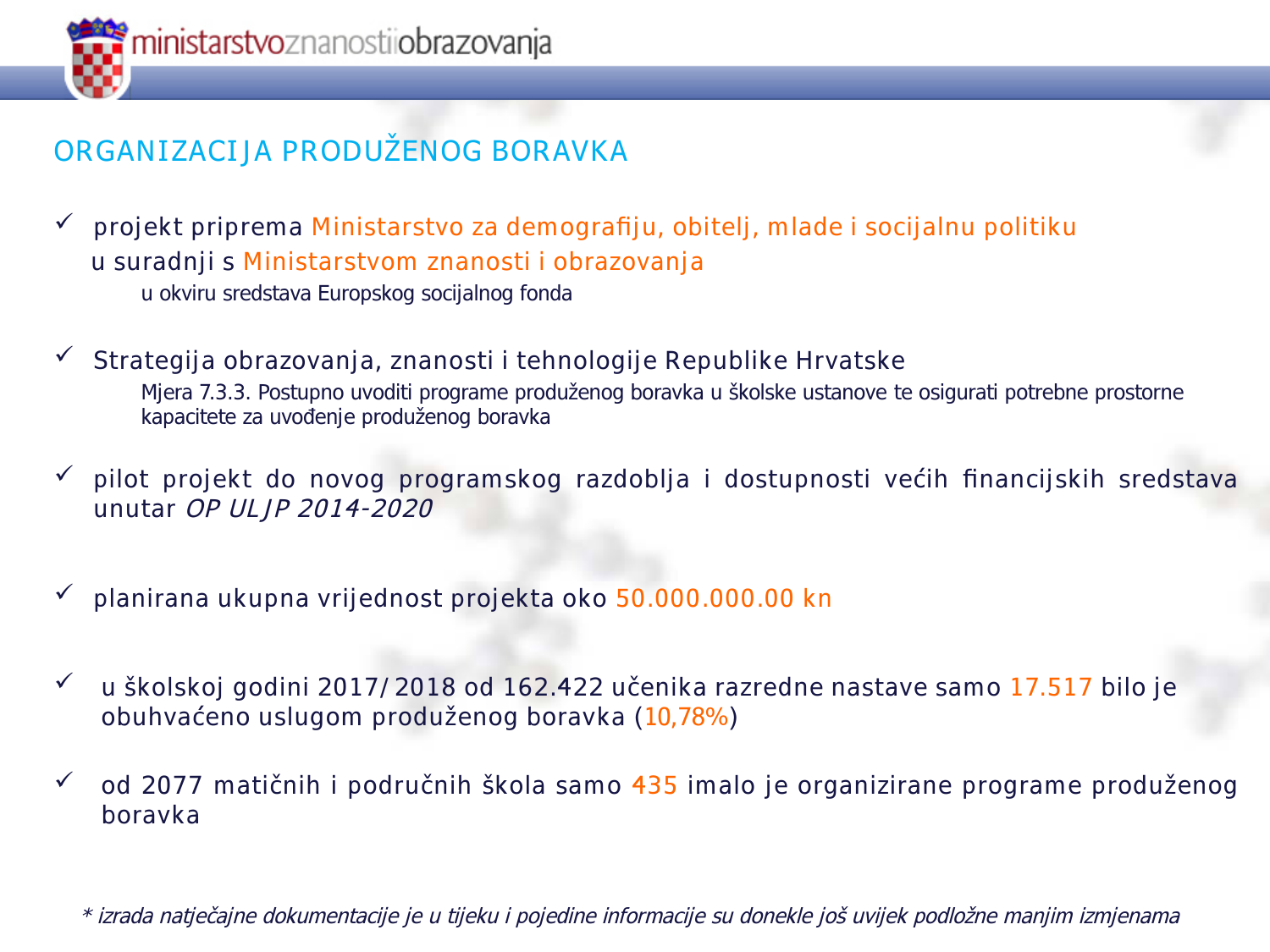

ORGANIZACIJA PRODUŽENOG BORAVKA

projekt priprema Ministarstvo za demografiju, obitelj, mlade i socijalnu politiku
u suradnji s Ministarstvom znanosti i obrazovanja
u okviru sredstava Europskog socijalnog fonda

Strategija obrazovanja, znanosti i tehnologije Republike Hrvatske
Mjera 7.3.3. Postupno uvoditi programe produženog boravka u školske ustanove te osigurati potrebne prostorne kapacitete za uvođenje produženog boravka

pilot projekt do novog programskog razdoblja i dostupnosti većih financijskih sredstava unutar OP ULJP 2014-2020

planirana ukupna vrijednost projekta oko 50.000.000.00 kn

u školskoj godini 2017/2018 od 162.422 učenika razredne nastave samo 17.517 bilo je obuhvaćeno uslugom produženog boravka (10,78%)

od 2077 matičnih i područnih škola samo 435 imalo je organizirane programe produženog boravka

* izrada natječajne dokumentacije je u tijeku i pojedine informacije su donekle još uvijek podložne manjim izmjenama